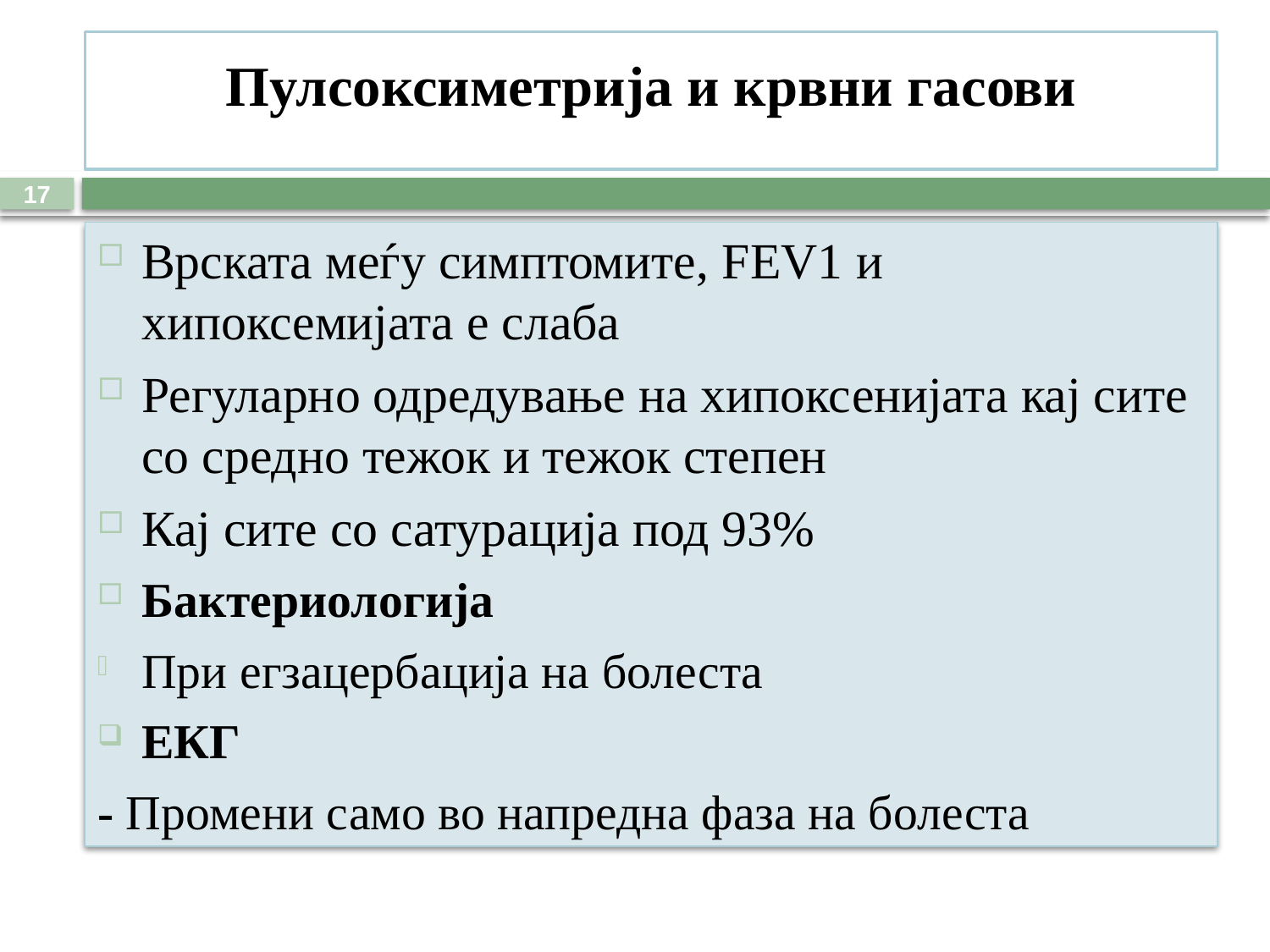

# Пулсоксиметрија и крвни гасови
17
Врската меѓу симптомите, FEV1 и хипоксемијата е слаба
Регуларно одредување на хипоксенијата кај сите со средно тежок и тежок степен
Кај сите со сатурација под 93%
Бактериологија
При егзацербација на болеста
ЕКГ
- Промени само во напредна фаза на болеста